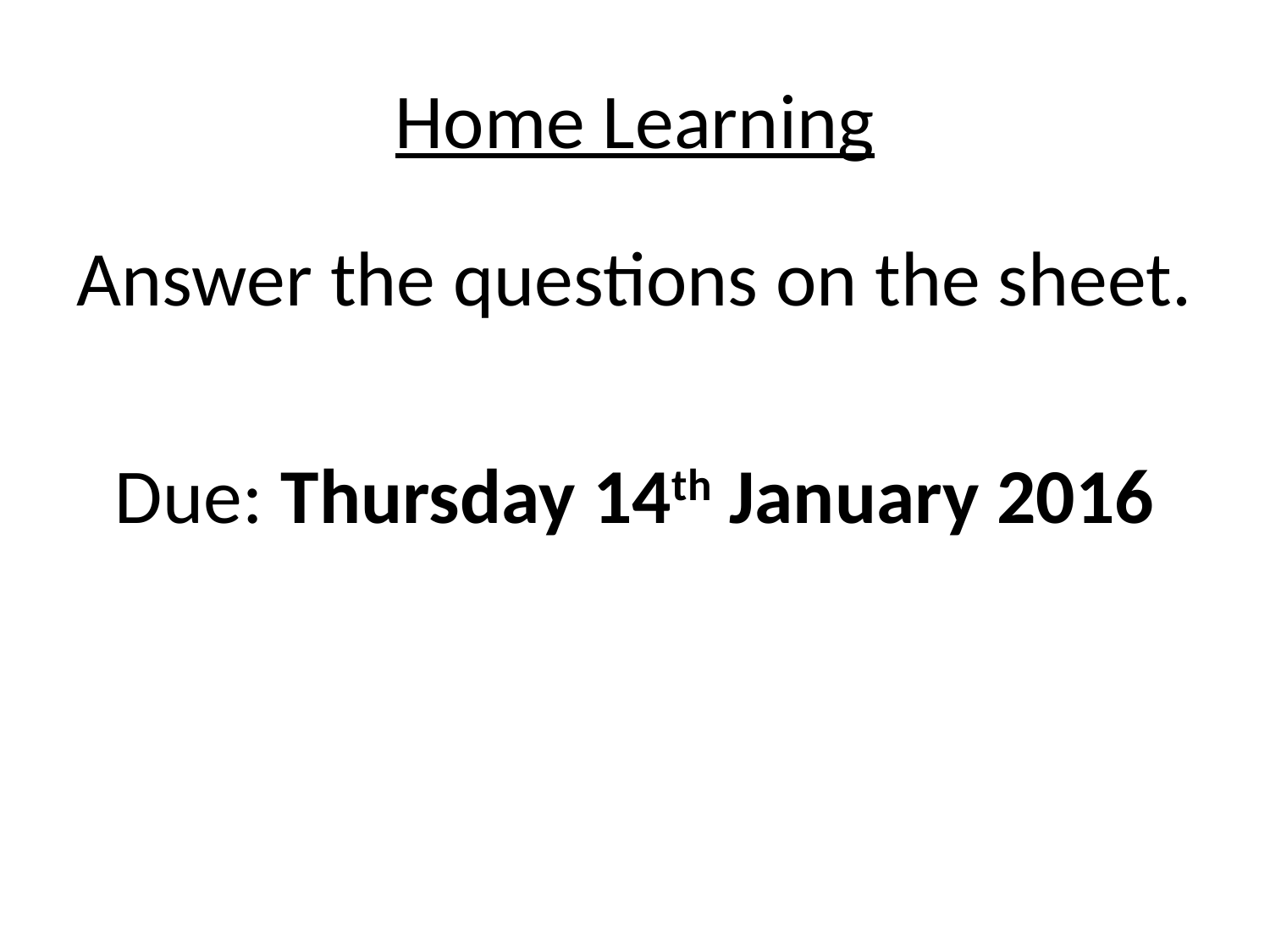

# Home Learning
Answer the questions on the sheet.

Due: Thursday 14th January 2016